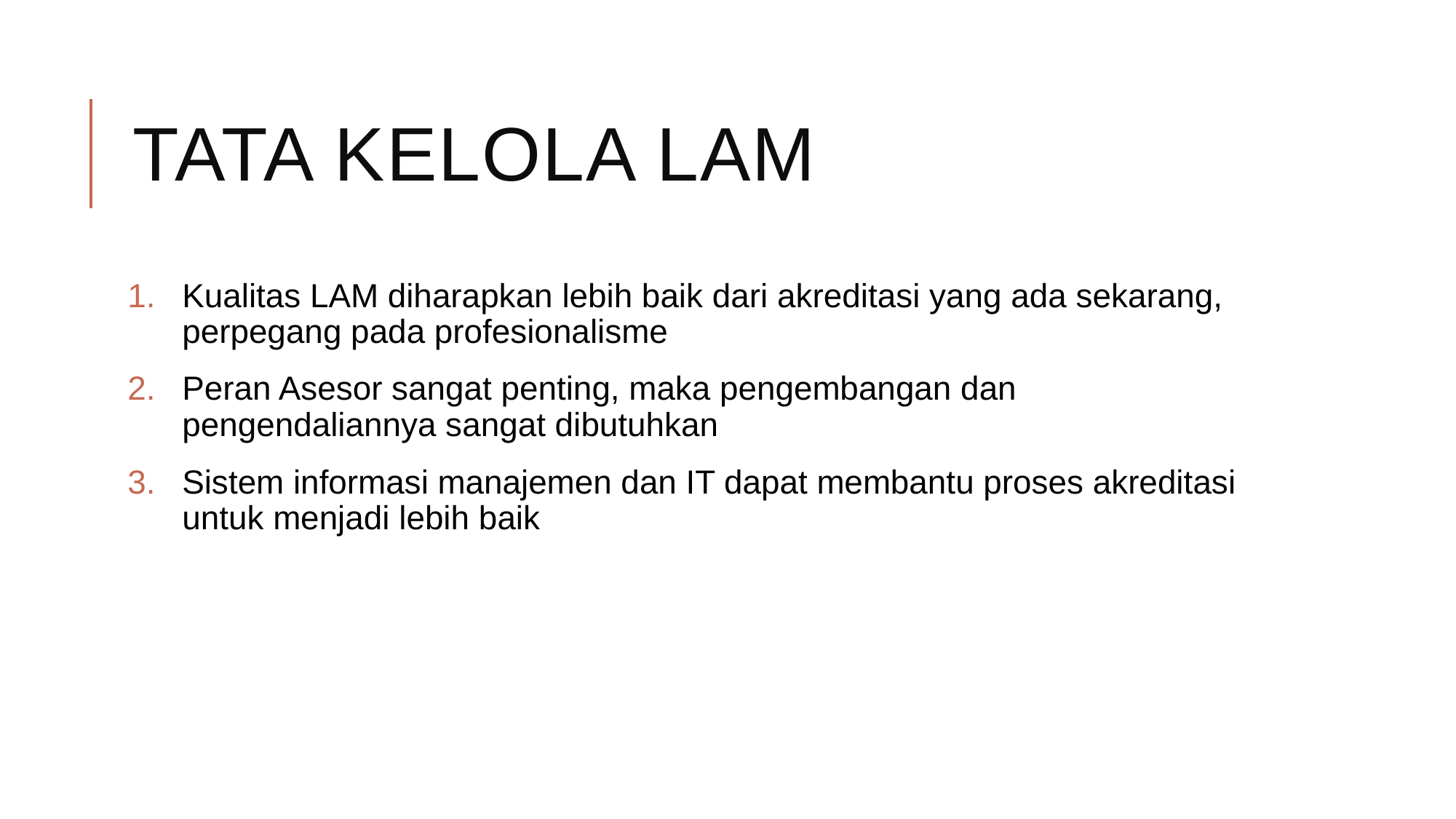

# Tata kelola lam
Kualitas LAM diharapkan lebih baik dari akreditasi yang ada sekarang, perpegang pada profesionalisme
Peran Asesor sangat penting, maka pengembangan dan pengendaliannya sangat dibutuhkan
Sistem informasi manajemen dan IT dapat membantu proses akreditasi untuk menjadi lebih baik